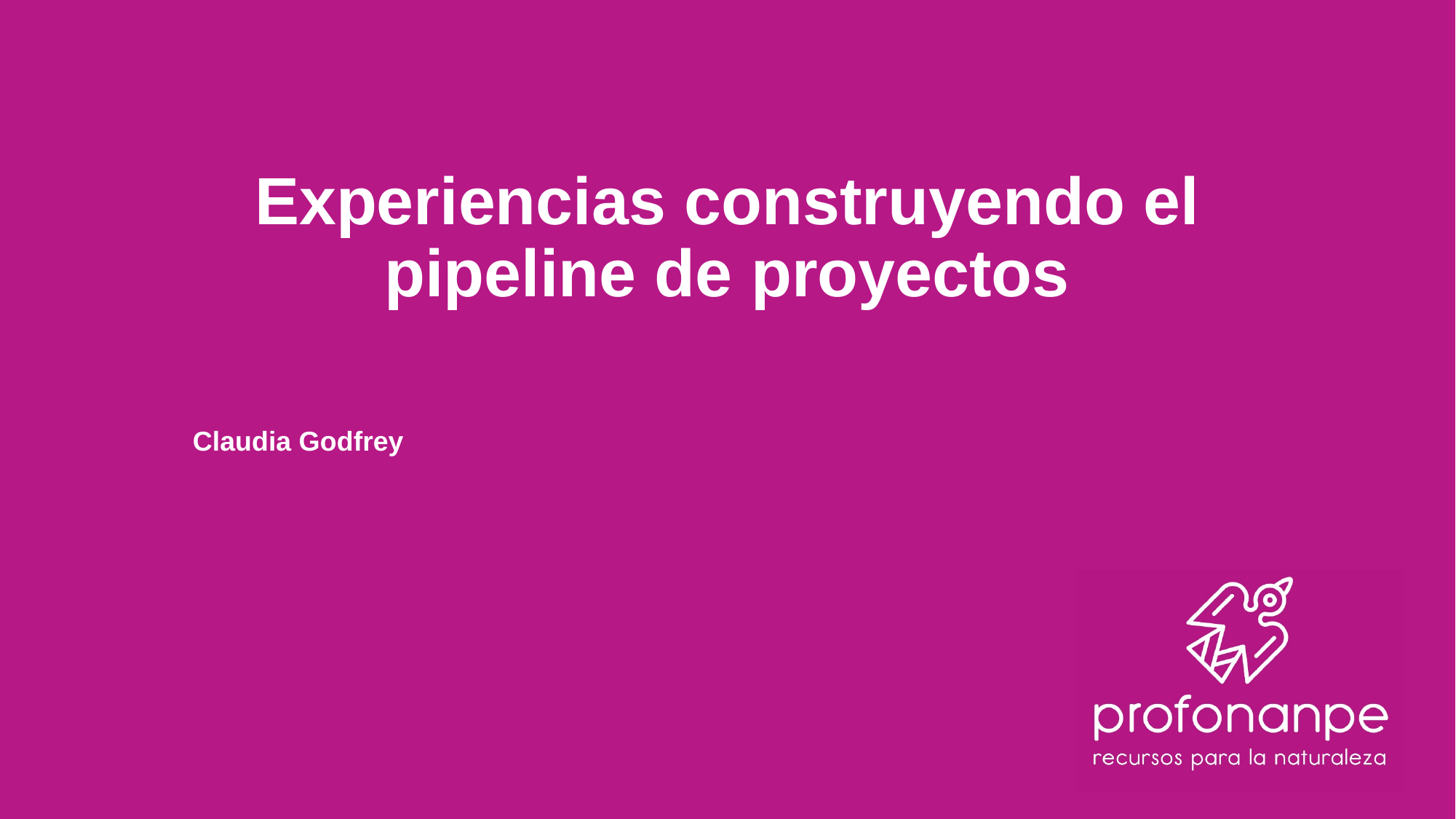

# Experiencias construyendo el pipeline de proyectos
Claudia Godfrey